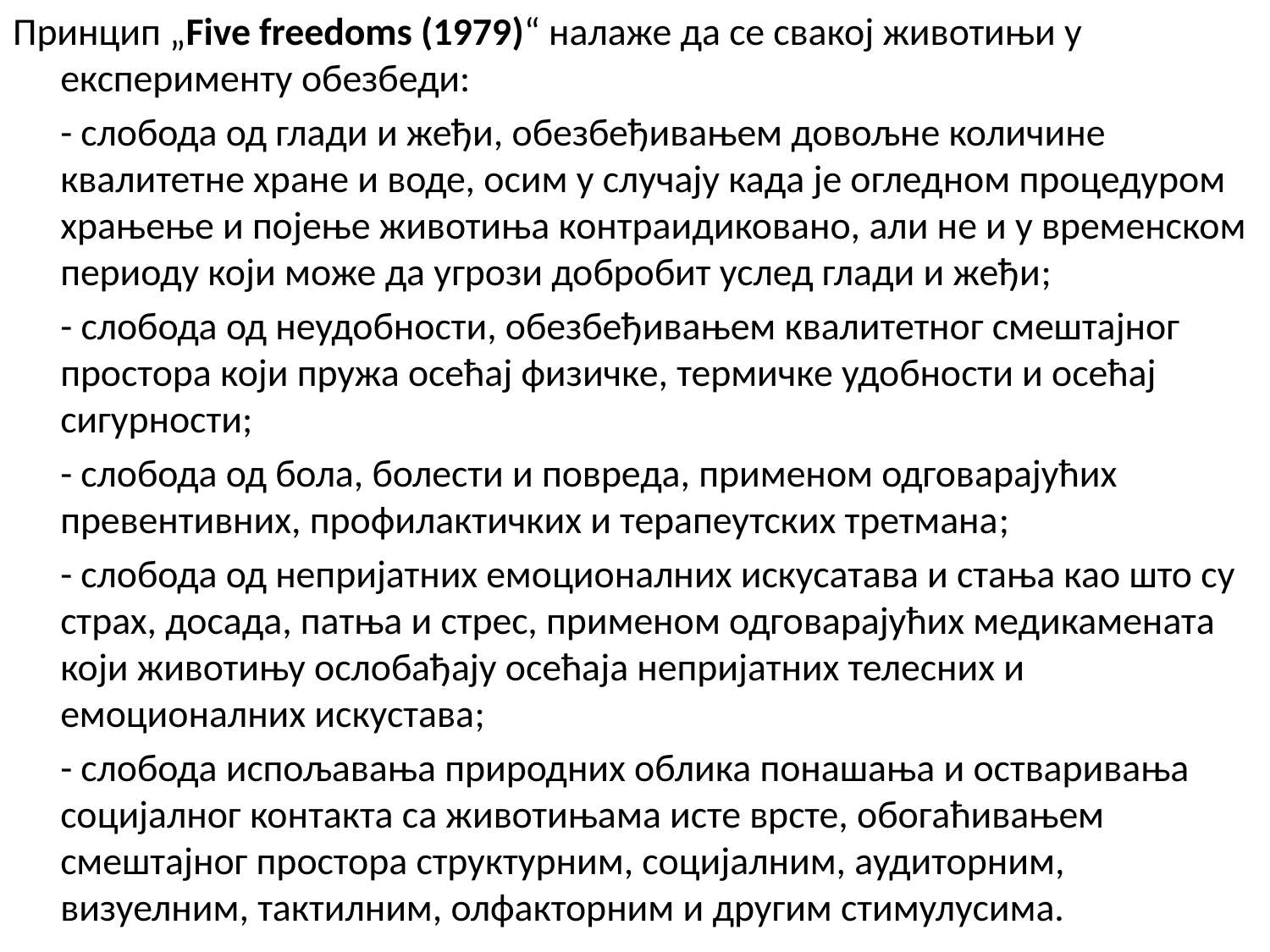

Принцип „Five freedoms (1979)“ налаже да се свакој животињи у експерименту обезбеди:
	- слобода од глади и жеђи, обезбеђивањем довољне количине квалитетне хране и воде, осим у случају када је огледном процедуром храњење и појење животиња контраидиковано, али не и у временском периоду који може да угрози добробит услед глади и жеђи;
	- слобода од неудобности, обезбеђивањем квалитетног смештајног простора који пружа осећај физичке, термичке удобности и осећај сигурности;
	- слобода од бола, болести и повреда, применом одговарајућих превентивних, профилактичких и терапеутских третмана;
	- слобода од непријатних емоционалних искусатава и стања као што су страх, досада, патња и стрес, применом одговарајућих медикамената који животињу ослобађају осећаја непријатних телесних и емоционалних искустава;
	- слобода испољавања природних облика понашања и остваривања социјалног контакта са животињама исте врсте, обогаћивањем смештајног простора структурним, социјалним, аудиторним, визуелним, тактилним, олфакторним и другим стимулусима.